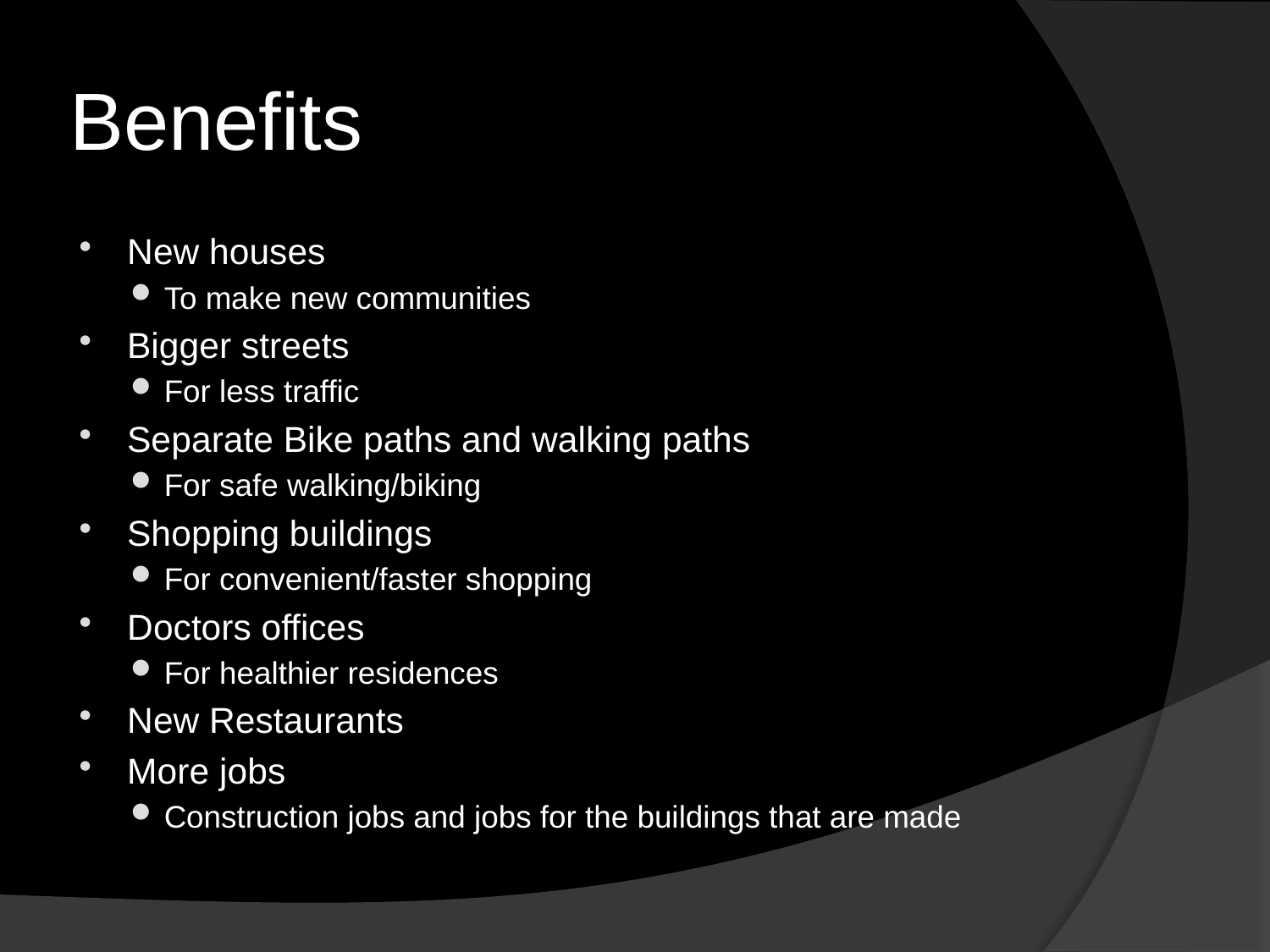

# Benefits
New houses
To make new communities
Bigger streets
For less traffic
Separate Bike paths and walking paths
For safe walking/biking
Shopping buildings
For convenient/faster shopping
Doctors offices
For healthier residences
New Restaurants
More jobs
Construction jobs and jobs for the buildings that are made